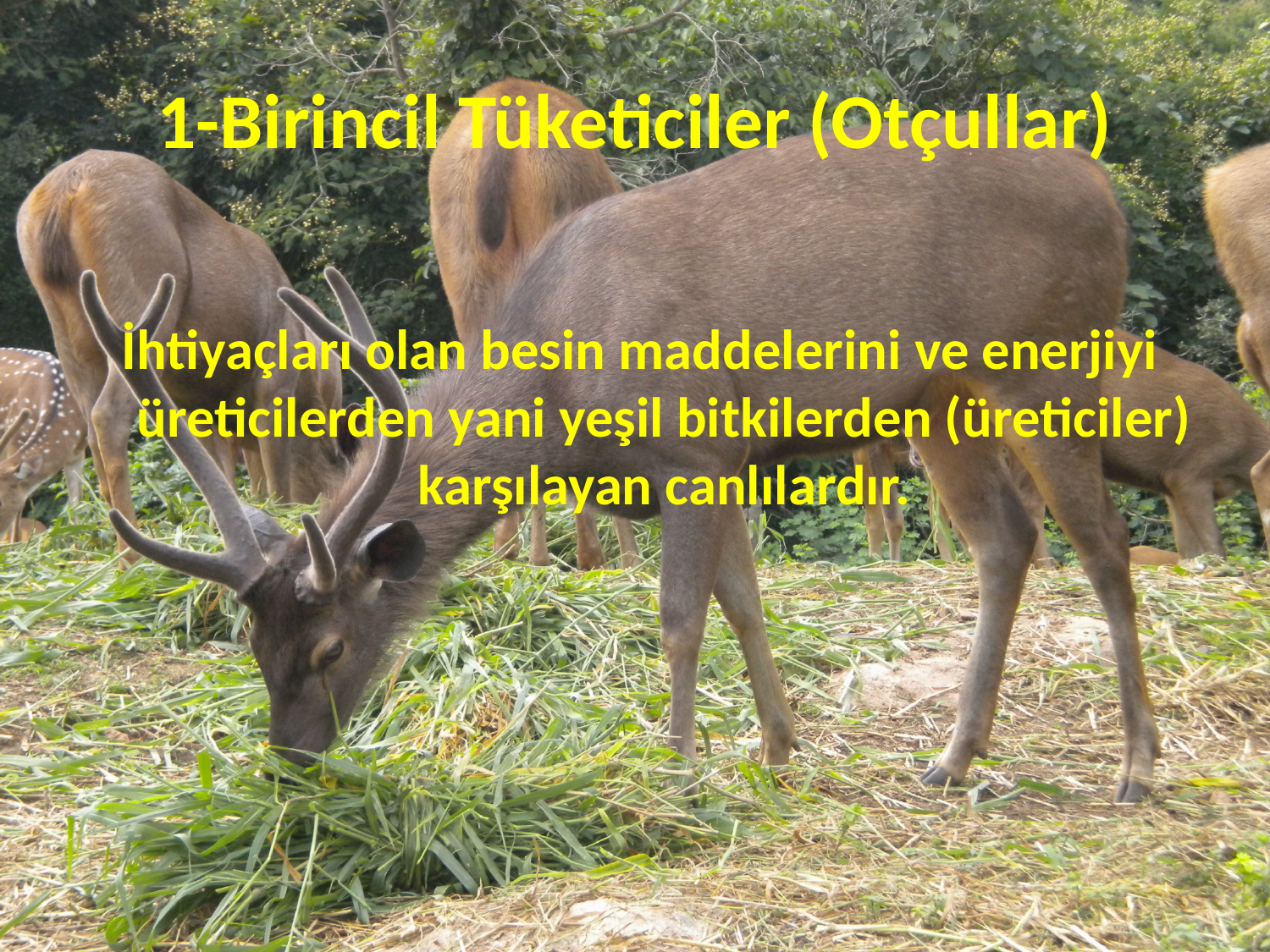

# 1-Birincil Tüketiciler (Otçullar)
İhtiyaçları olan besin maddelerini ve enerjiyi üreticilerden yani yeşil bitkilerden (üreticiler) karşılayan canlılardır.